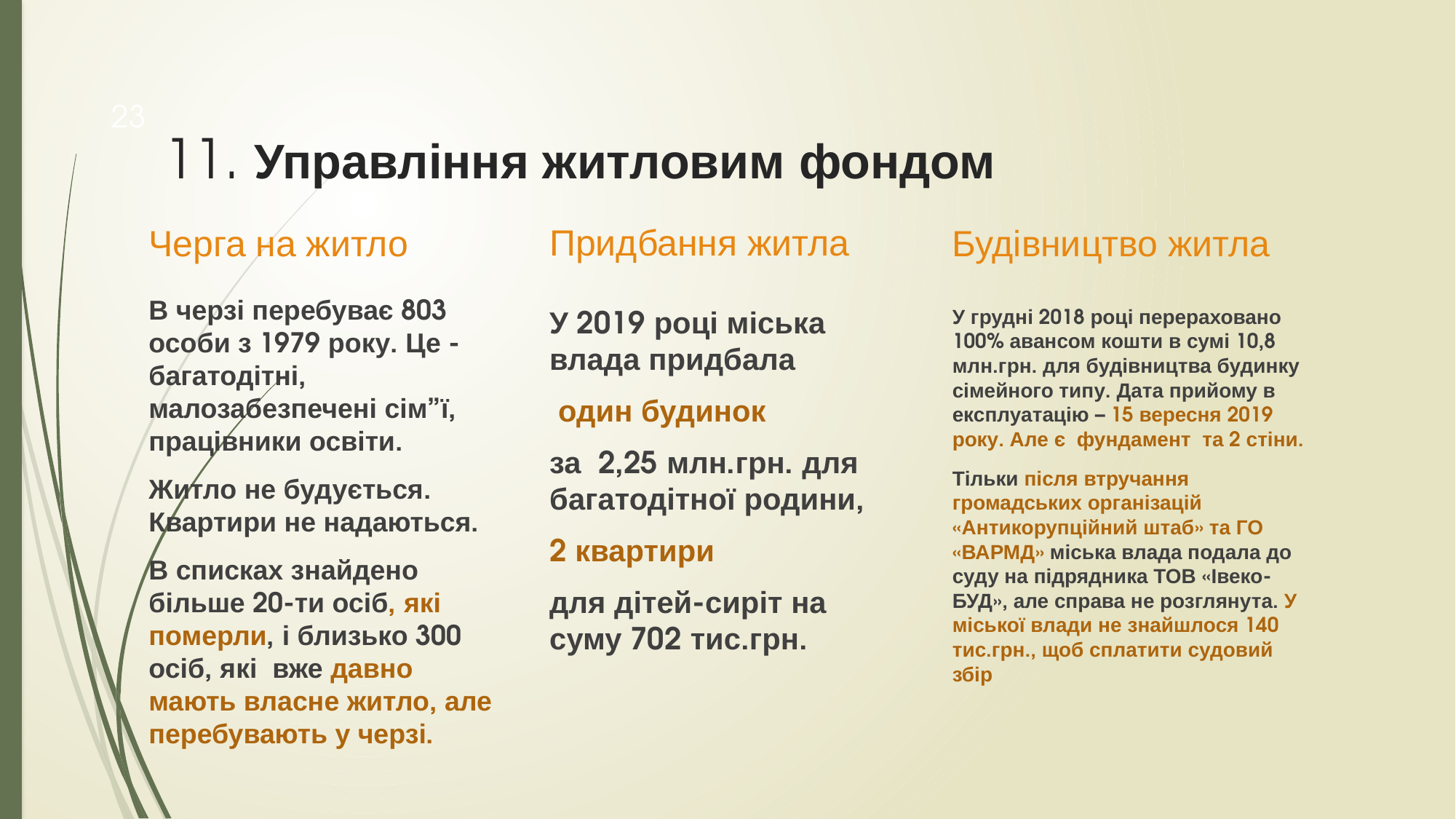

23
# 11. Управління житловим фондом
Черга на житло
Будівництво житла
Придбання житла
В черзі перебуває 803 особи з 1979 року. Це -багатодітні, малозабезпечені сім”ї, працівники освіти.
Житло не будується. Квартири не надаються.
В списках знайдено більше 20-ти осіб, які померли, і близько 300 осіб, які  вже давно мають власне житло, але перебувають у черзі.
У 2019 році міська влада придбала
 один будинок
за  2,25 млн.грн. для багатодітної родини,
2 квартири
для дітей-сиріт на суму 702 тис.грн.
У грудні 2018 році перераховано 100% авансом кошти в сумі 10,8 млн.грн. для будівництва будинку сімейного типу. Дата прийому в експлуатацію – 15 вересня 2019 року. Але є  фундамент  та 2 стіни.
Тільки після втручання громадських організацій «Антикорупційний штаб» та ГО «ВАРМД» міська влада подала до суду на підрядника ТОВ «Івеко-БУД», але справа не розглянута. У міської влади не знайшлося 140 тис.грн., щоб сплатити судовий збір